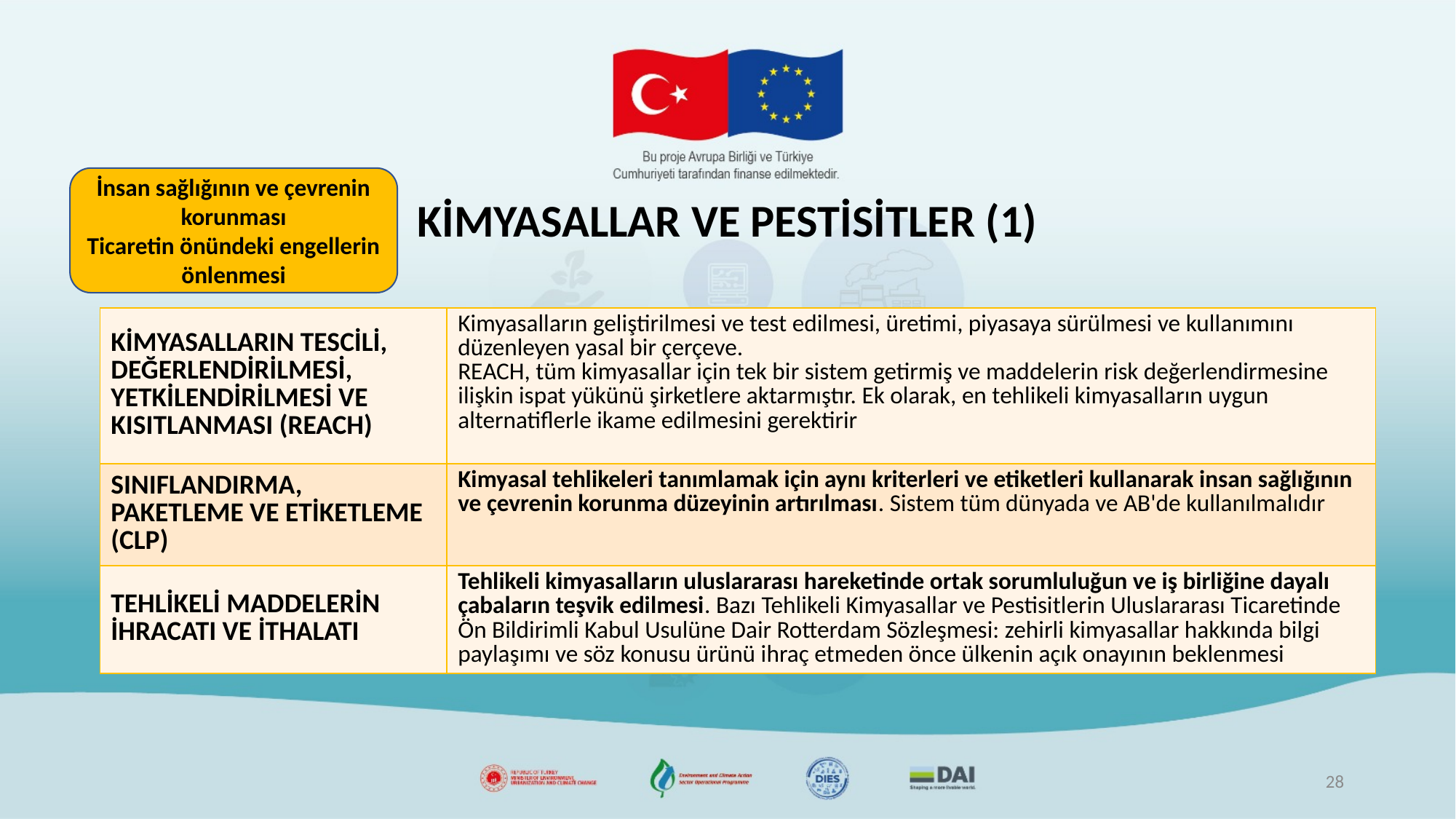

İnsan sağlığının ve çevrenin korunması
Ticaretin önündeki engellerin önlenmesi
# KİMYASALLAR VE PESTİSİTLER (1)
| KİMYASALLARIN TESCİLİ, DEĞERLENDİRİLMESİ, YETKİLENDİRİLMESİ VE KISITLANMASI (REACH) | Kimyasalların geliştirilmesi ve test edilmesi, üretimi, piyasaya sürülmesi ve kullanımını düzenleyen yasal bir çerçeve. REACH, tüm kimyasallar için tek bir sistem getirmiş ve maddelerin risk değerlendirmesine ilişkin ispat yükünü şirketlere aktarmıştır. Ek olarak, en tehlikeli kimyasalların uygun alternatiflerle ikame edilmesini gerektirir |
| --- | --- |
| SINIFLANDIRMA, PAKETLEME VE ETİKETLEME (CLP) | Kimyasal tehlikeleri tanımlamak için aynı kriterleri ve etiketleri kullanarak insan sağlığının ve çevrenin korunma düzeyinin artırılması. Sistem tüm dünyada ve AB'de kullanılmalıdır |
| TEHLİKELİ MADDELERİN İHRACATI VE İTHALATI | Tehlikeli kimyasalların uluslararası hareketinde ortak sorumluluğun ve iş birliğine dayalı çabaların teşvik edilmesi. Bazı Tehlikeli Kimyasallar ve Pestisitlerin Uluslararası Ticaretinde Ön Bildirimli Kabul Usulüne Dair Rotterdam Sözleşmesi: zehirli kimyasallar hakkında bilgi paylaşımı ve söz konusu ürünü ihraç etmeden önce ülkenin açık onayının beklenmesi |
28